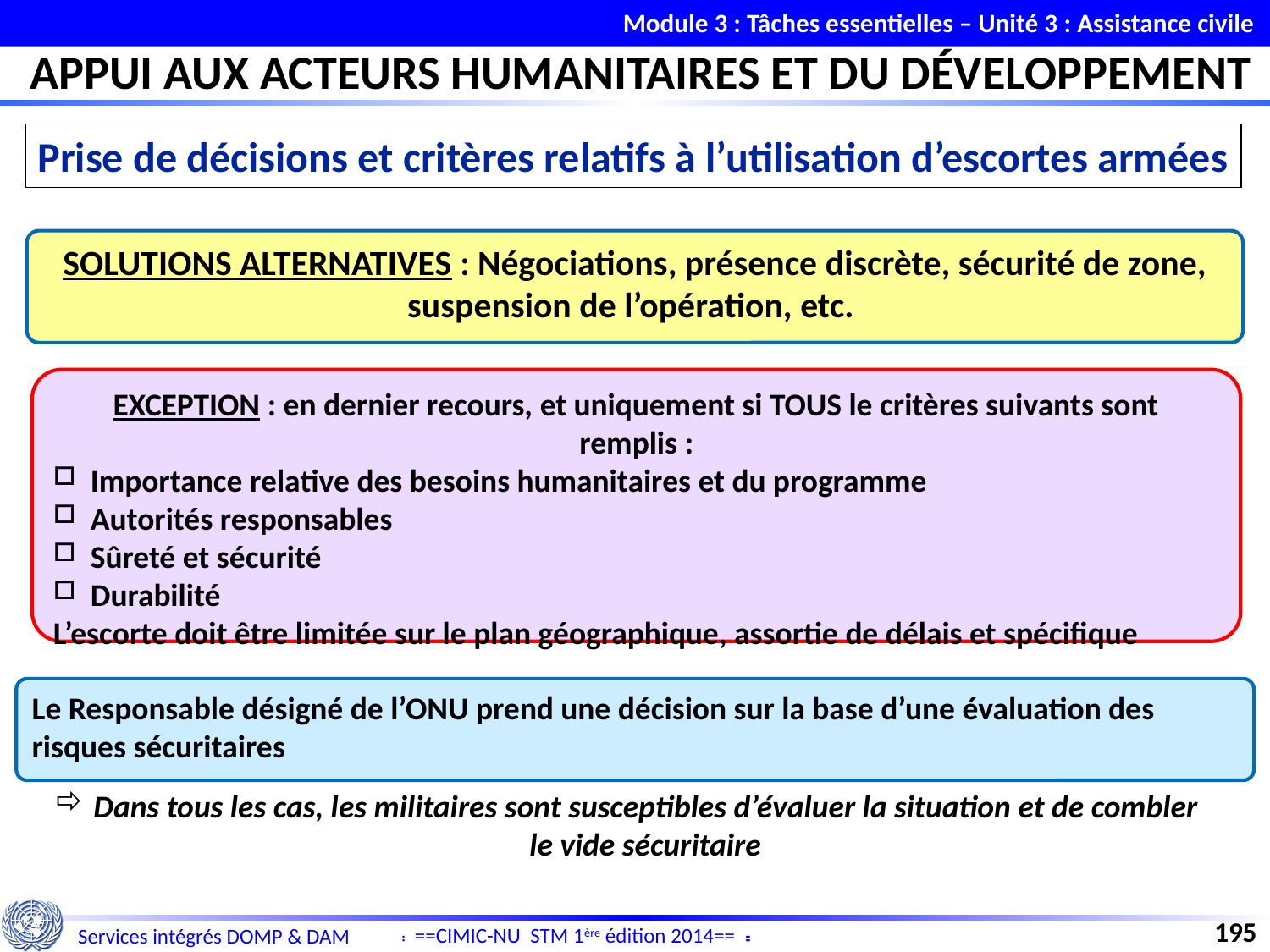

Module 3 : Tâches essentielles – Unité 3 : Assistance civile
APPUI AUX ACTEURS HUMANITAIRES ET DU DÉVELOPPEMENT
Prise de décisions et critères relatifs à l’utilisation d’escortes armées
SOLUTIONS ALTERNATIVES : Négociations, présence discrète, sécurité de zone, suspension de l’opération, etc.
EXCEPTION : en dernier recours, et uniquement si TOUS le critères suivants sont remplis :
 Importance relative des besoins humanitaires et du programme
 Autorités responsables
 Sûreté et sécurité
 Durabilité
L’escorte doit être limitée sur le plan géographique, assortie de délais et spécifique
Le Responsable désigné de l’ONU prend une décision sur la base d’une évaluation des risques sécuritaires
 Dans tous les cas, les militaires sont susceptibles d’évaluer la situation et de combler
le vide sécuritaire
195
==CIMIC-NU  STM 1ère édition 2014==
Services intégrés DOMP & DAM